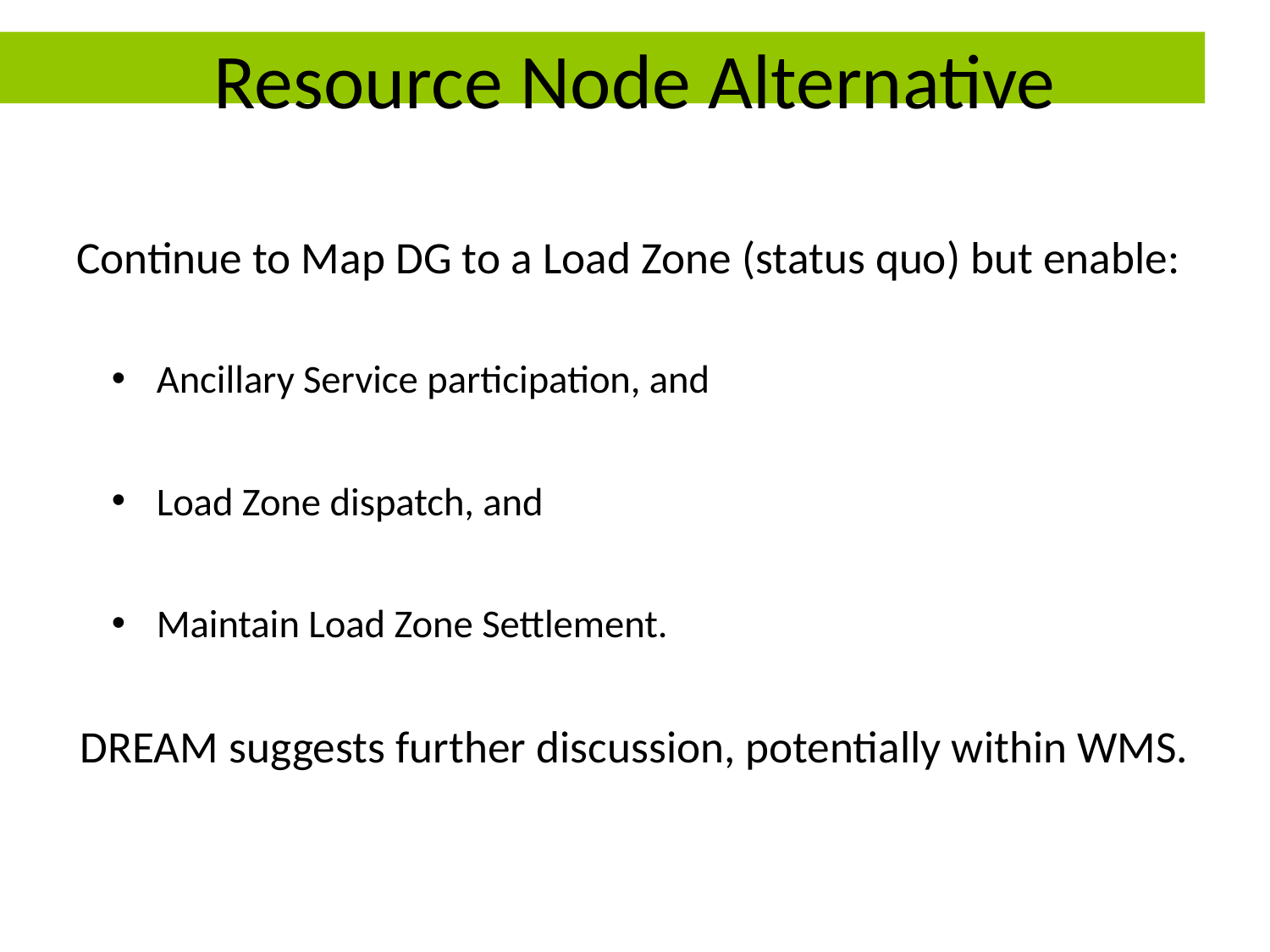

# Resource Node Alternative
Continue to Map DG to a Load Zone (status quo) but enable:

Ancillary Service participation, and

Load Zone dispatch, and

Maintain Load Zone Settlement.

DREAM suggests further discussion, potentially within WMS.